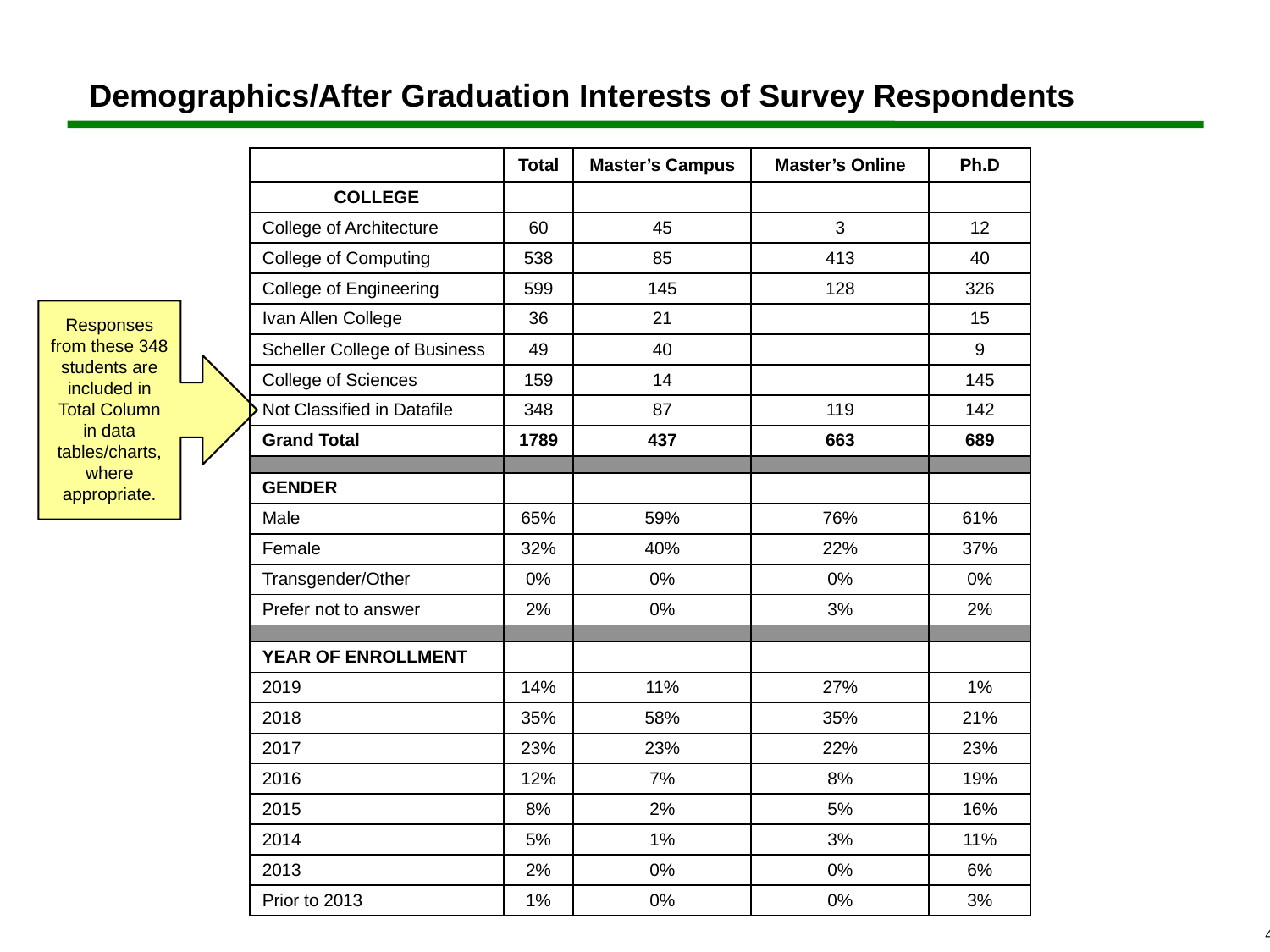

# Demographics/After Graduation Interests of Survey Respondents
|  | Total | Master’s Campus | Master’s Online | Ph.D |
| --- | --- | --- | --- | --- |
| COLLEGE |  |  |  |  |
| College of Architecture | 60 | 45 | 3 | 12 |
| College of Computing | 538 | 85 | 413 | 40 |
| College of Engineering | 599 | 145 | 128 | 326 |
| Ivan Allen College | 36 | 21 |  | 15 |
| Scheller College of Business | 49 | 40 |  | 9 |
| College of Sciences | 159 | 14 |  | 145 |
| Not Classified in Datafile | 348 | 87 | 119 | 142 |
| Grand Total | 1789 | 437 | 663 | 689 |
|  |  |  |  |  |
| GENDER |  |  |  |  |
| Male | 65% | 59% | 76% | 61% |
| Female | 32% | 40% | 22% | 37% |
| Transgender/Other | 0% | 0% | 0% | 0% |
| Prefer not to answer | 2% | 0% | 3% | 2% |
|  |  |  |  |  |
| YEAR OF ENROLLMENT |  |  |  |  |
| 2019 | 14% | 11% | 27% | 1% |
| 2018 | 35% | 58% | 35% | 21% |
| 2017 | 23% | 23% | 22% | 23% |
| 2016 | 12% | 7% | 8% | 19% |
| 2015 | 8% | 2% | 5% | 16% |
| 2014 | 5% | 1% | 3% | 11% |
| 2013 | 2% | 0% | 0% | 6% |
| Prior to 2013 | 1% | 0% | 0% | 3% |

Responses from these 348 students are included in Total Column in data tables/charts, where appropriate.